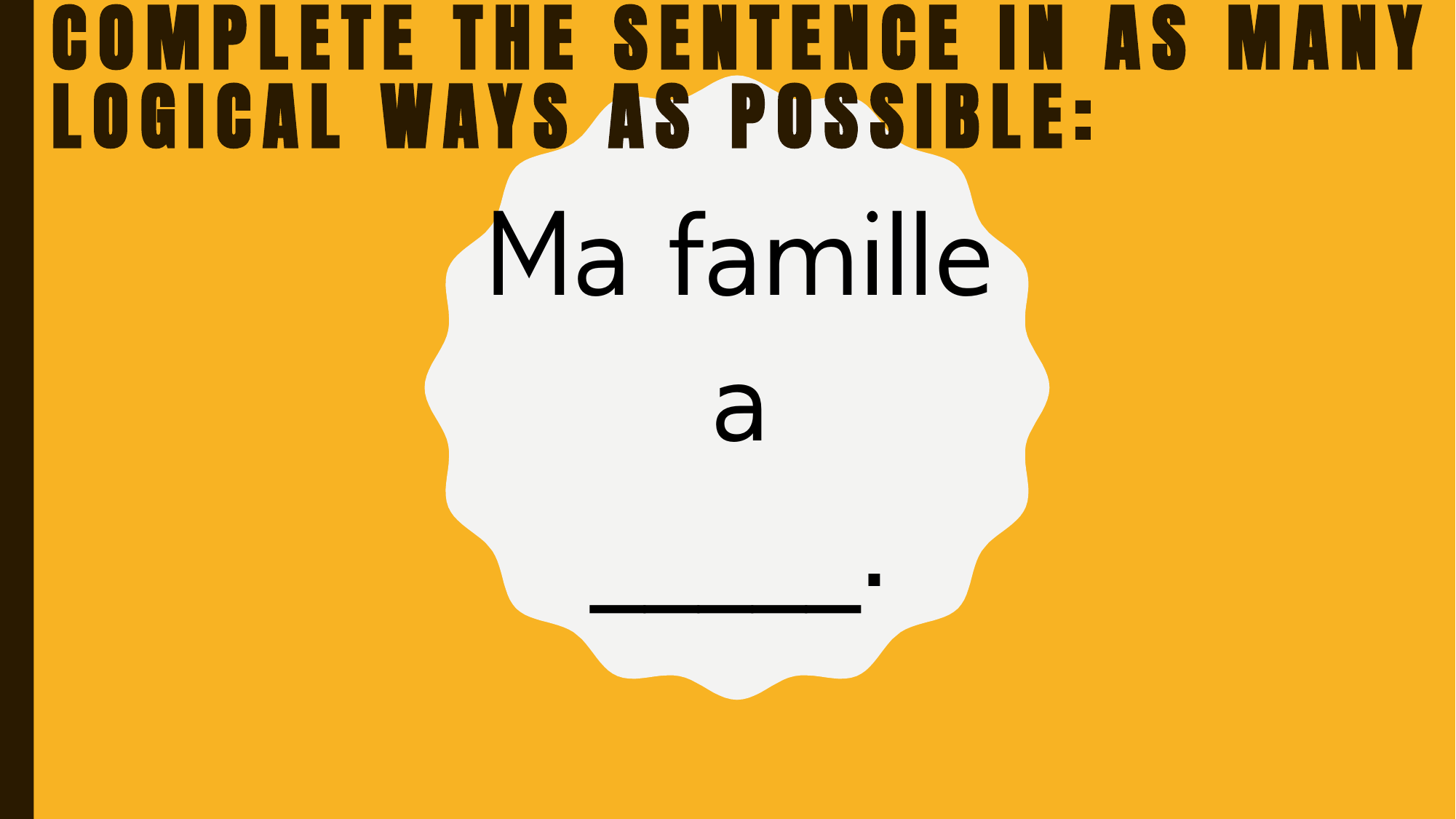

# Complete the sentence in as many logical ways as possible:
Ma famille a
_____.